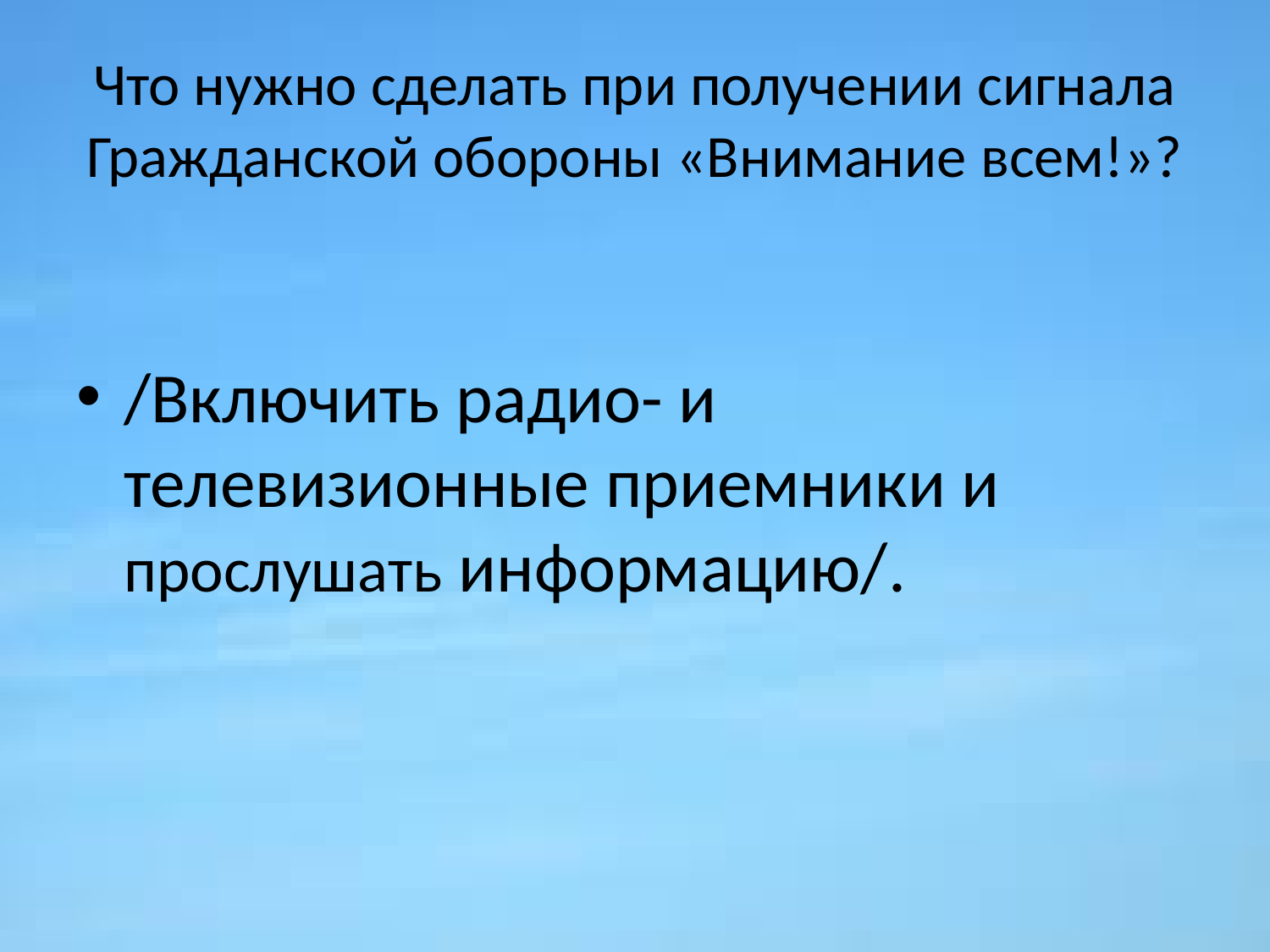

# Что нужно сделать при получении сигнала Гражданской обороны «Внимание всем!»?
/Включить радио- и телевизионные приемники и прослушать информацию/.